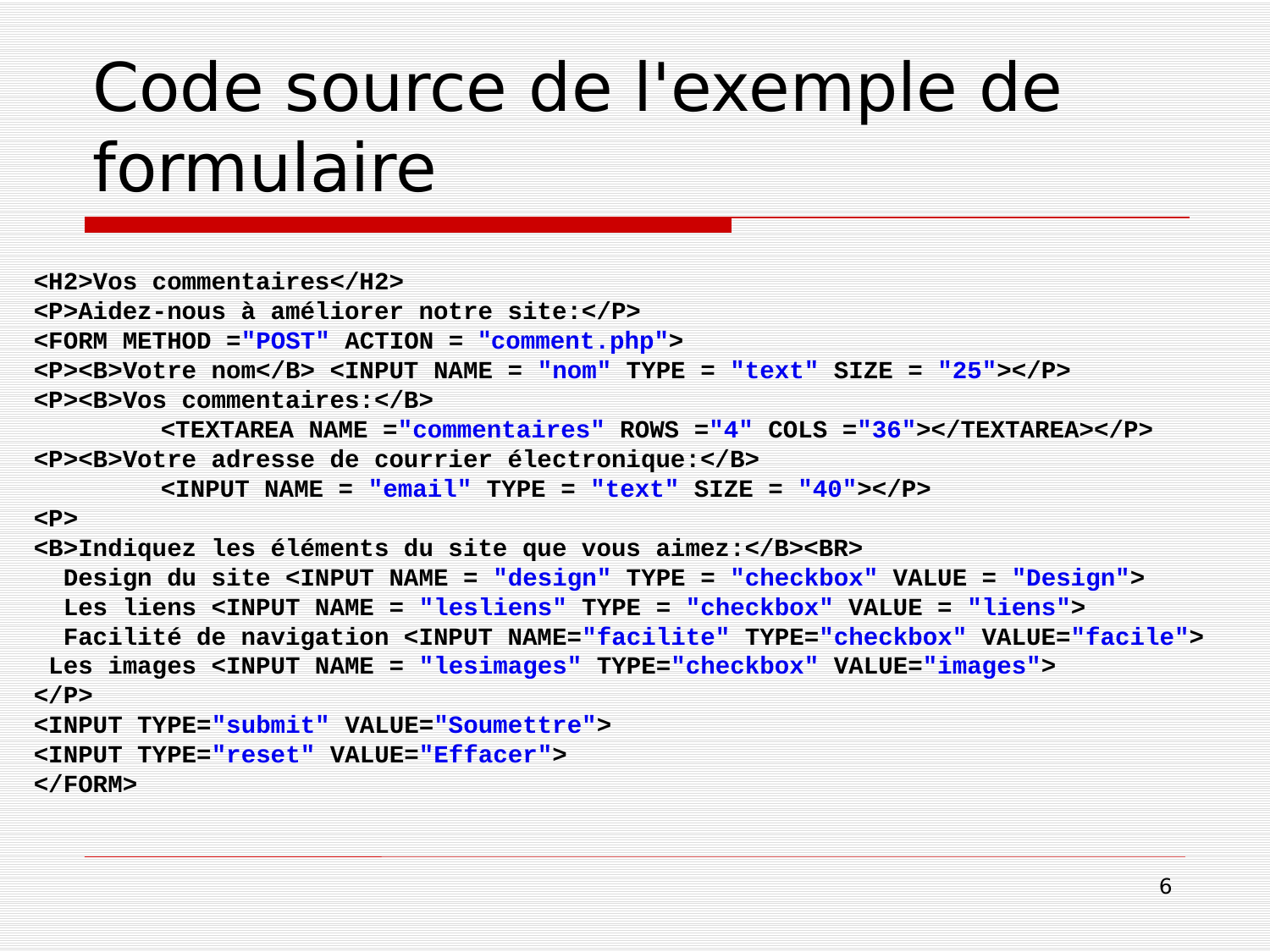

# Code source de l'exemple de formulaire
<H2>Vos commentaires</H2>
<P>Aidez-nous à améliorer notre site:</P>
<FORM METHOD ="POST" ACTION = "comment.php">
<P><B>Votre nom</B> <INPUT NAME = "nom" TYPE = "text" SIZE = "25"></P>
<P><B>Vos commentaires:</B>
	<TEXTAREA NAME ="commentaires" ROWS ="4" COLS ="36"></TEXTAREA></P>
<P><B>Votre adresse de courrier électronique:</B>
	<INPUT NAME = "email" TYPE = "text" SIZE = "40"></P>
<P>
<B>Indiquez les éléments du site que vous aimez:</B><BR>
  Design du site <INPUT NAME = "design" TYPE = "checkbox" VALUE = "Design">
  Les liens <INPUT NAME = "lesliens" TYPE = "checkbox" VALUE = "liens">
  Facilité de navigation <INPUT NAME="facilite" TYPE="checkbox" VALUE="facile">
 Les images <INPUT NAME = "lesimages" TYPE="checkbox" VALUE="images">
</P>
<INPUT TYPE="submit" VALUE="Soumettre">
<INPUT TYPE="reset" VALUE="Effacer">
</FORM>
6